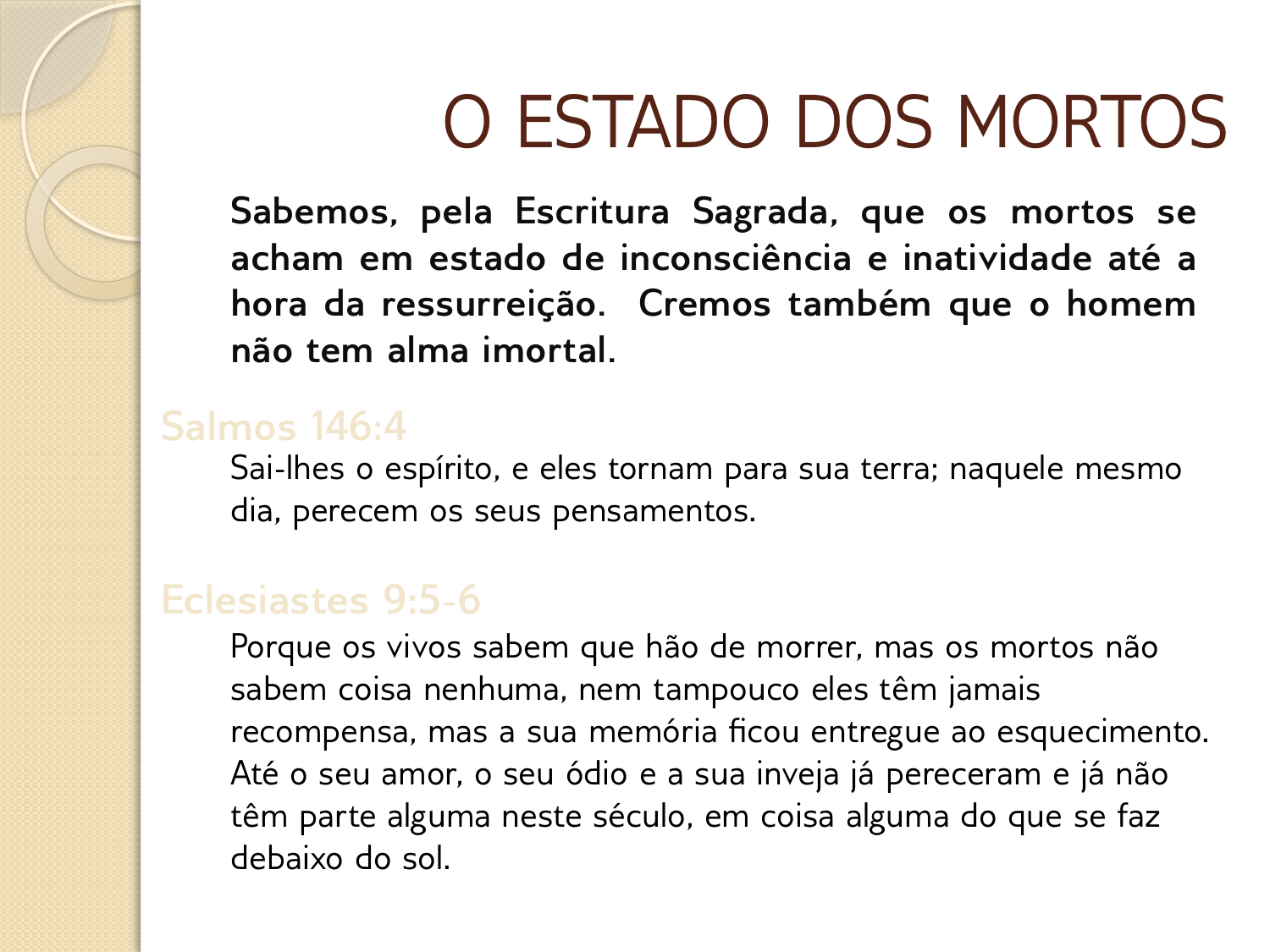

# O ESTADO DOS MORTOS
Sabemos, pela Escritura Sagrada, que os mortos se acham em estado de inconsciência e inatividade até a hora da ressurreição.  Cremos também que o homem não tem alma imortal.
Salmos 146:4
Sai-lhes o espírito, e eles tornam para sua terra; naquele mesmo dia, perecem os seus pensamentos.
Eclesiastes 9:5-6
Porque os vivos sabem que hão de morrer, mas os mortos não sabem coisa nenhuma, nem tampouco eles têm jamais recompensa, mas a sua memória ficou entregue ao esquecimento.
Até o seu amor, o seu ódio e a sua inveja já pereceram e já não têm parte alguma neste século, em coisa alguma do que se faz debaixo do sol.